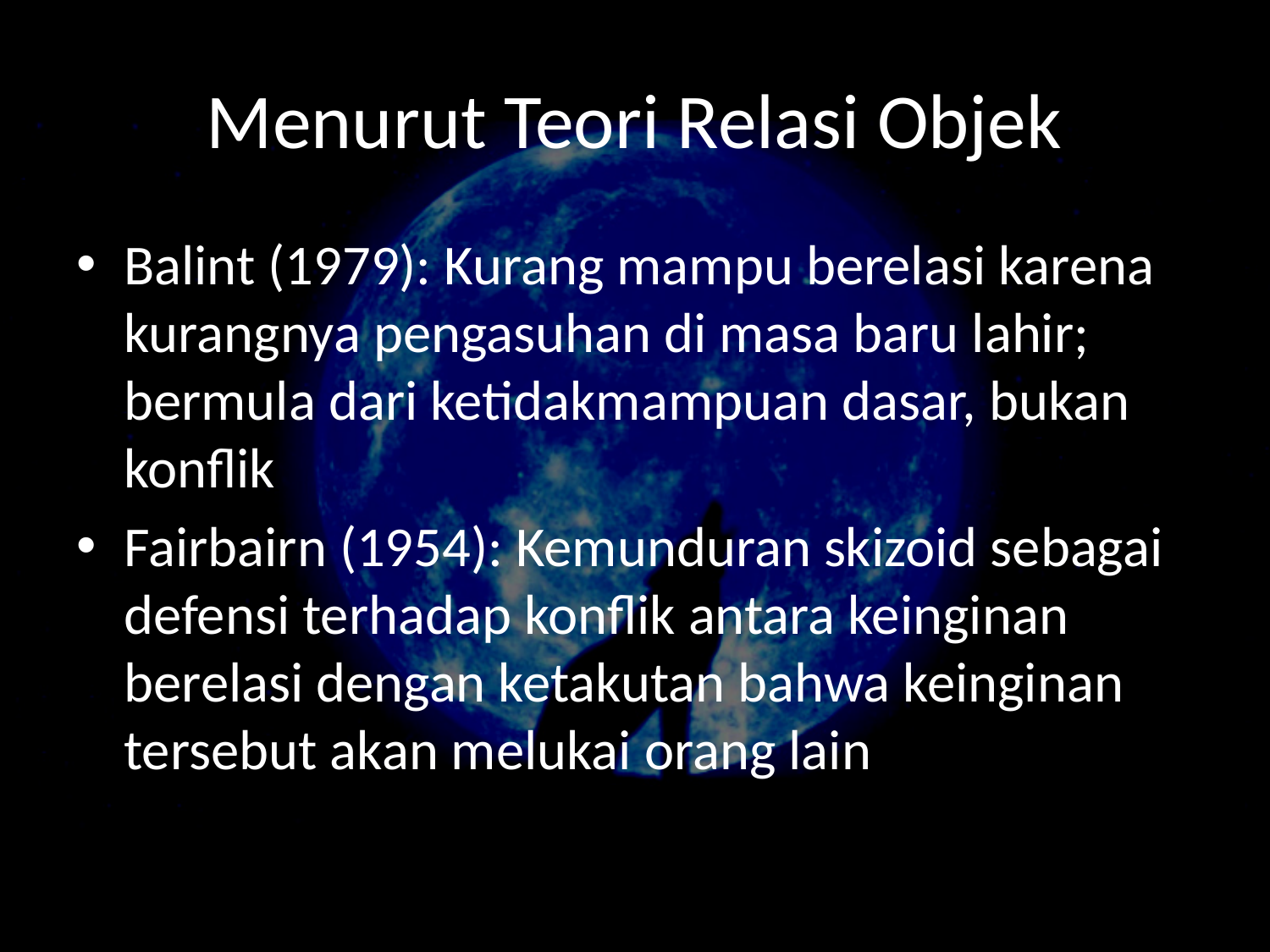

# Menurut Teori Relasi Objek
Balint (1979): Kurang mampu berelasi karena kurangnya pengasuhan di masa baru lahir; bermula dari ketidakmampuan dasar, bukan konflik
Fairbairn (1954): Kemunduran skizoid sebagai defensi terhadap konflik antara keinginan berelasi dengan ketakutan bahwa keinginan tersebut akan melukai orang lain